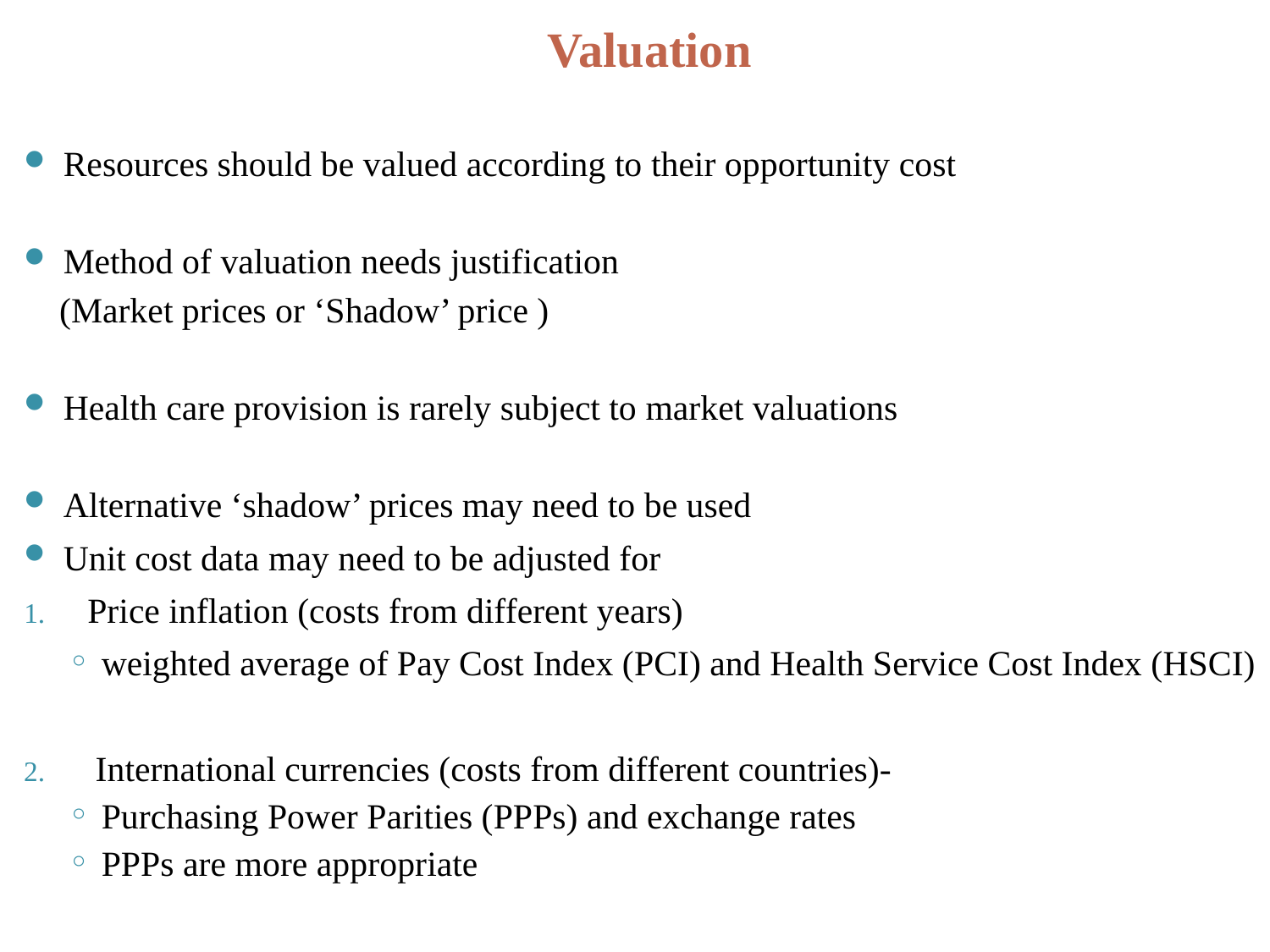

# Valuation

Resources should be valued according to their opportunity cost

Method of valuation needs justification
    (Market prices or ‘Shadow’ price )

Health care provision is rarely subject to market valuations

Alternative ‘shadow’ prices may need to be used
Unit cost data may need to be adjusted for
Price inflation (costs from different years)
weighted average of Pay Cost Index (PCI) and Health Service Cost Index (HSCI)

International currencies (costs from different countries)-
Purchasing Power Parities (PPPs) and exchange rates
PPPs are more appropriate